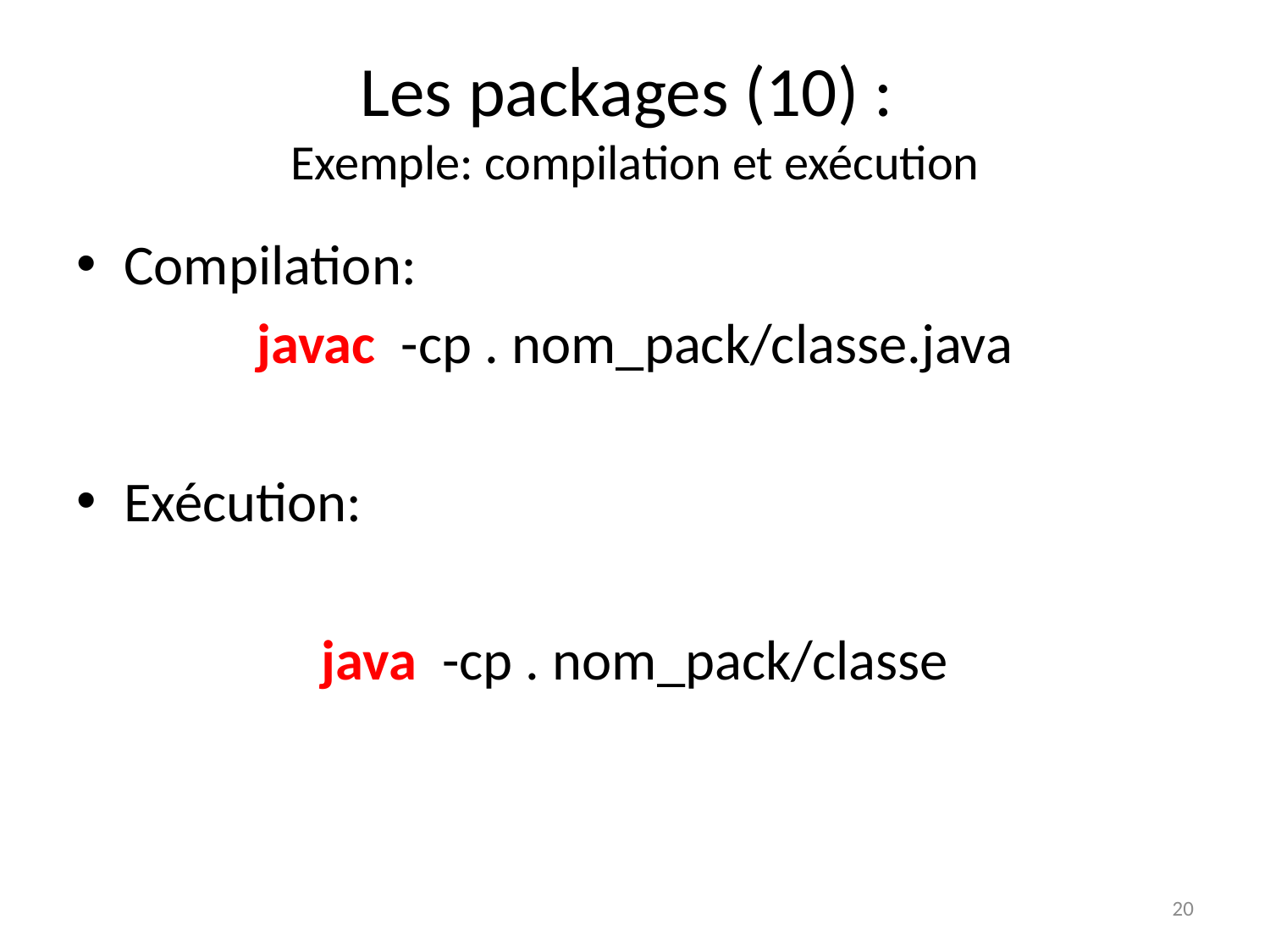

# Les packages (10) : Exemple: compilation et exécution
Compilation:
javac  -cp . nom_pack/classe.java

Exécution:

java  -cp . nom_pack/classe

20